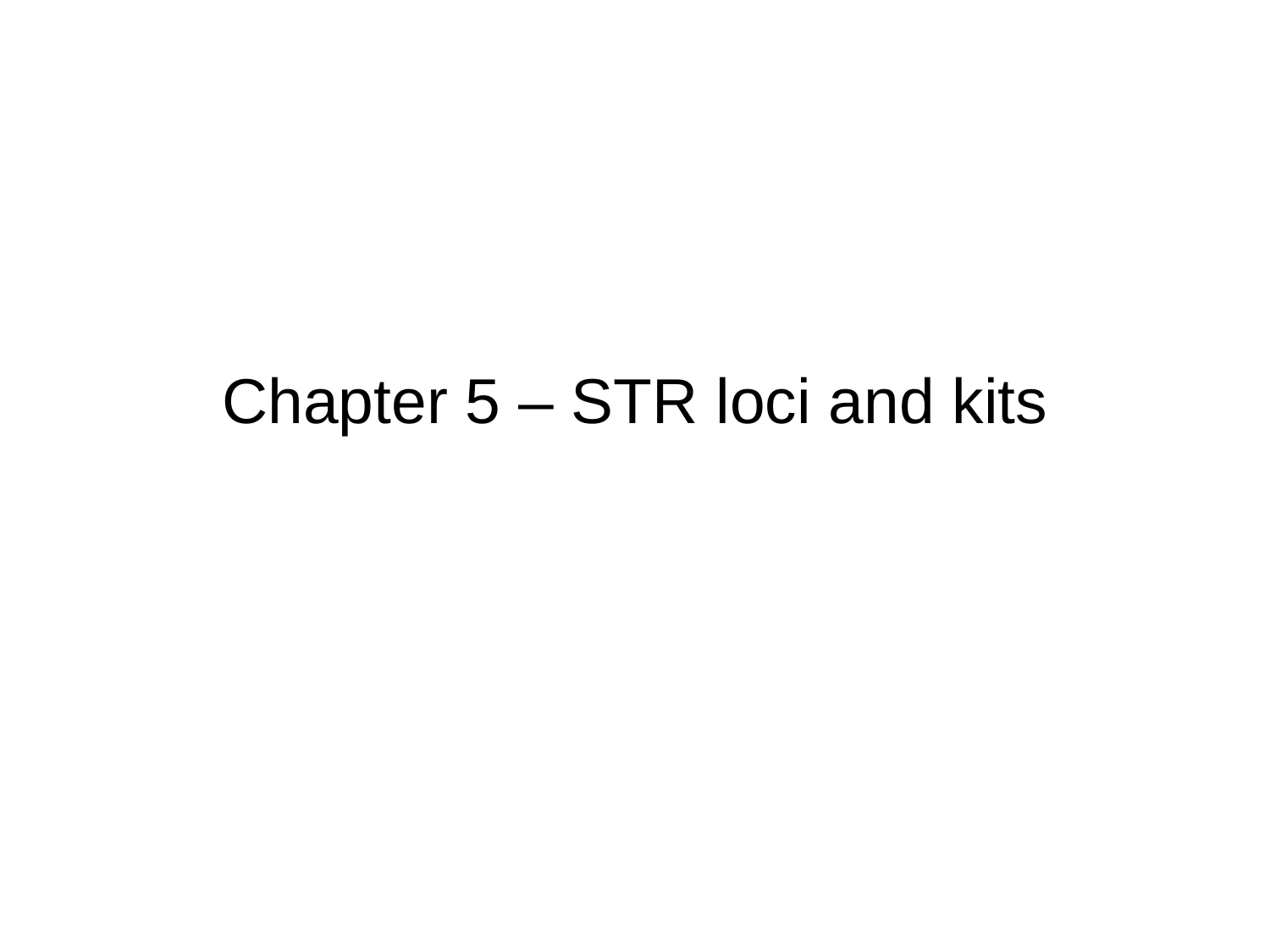

# Chapter 5 – STR loci and kits